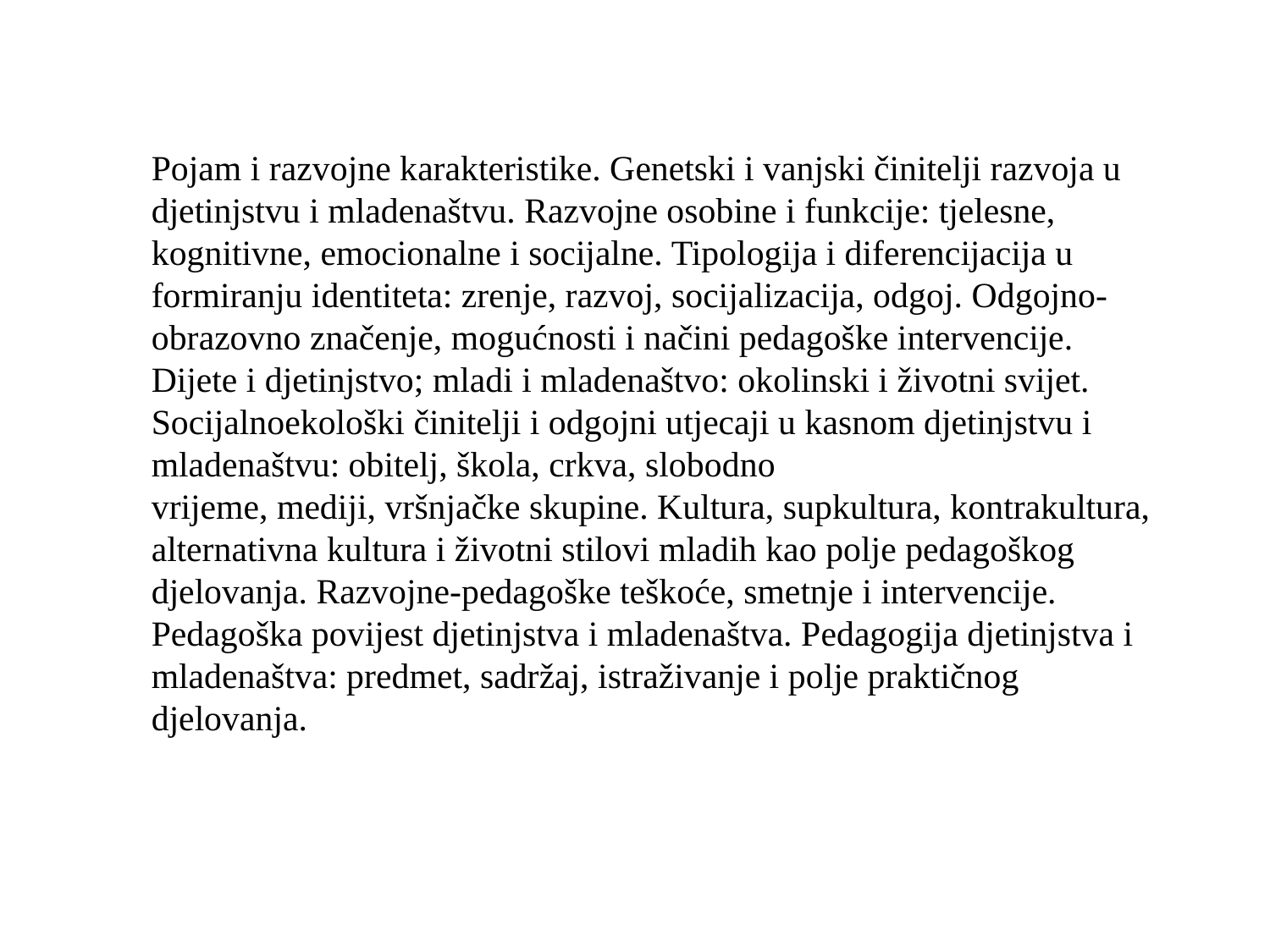

Pojam i razvojne karakteristike. Genetski i vanjski činitelji razvoja u djetinjstvu i mladenaštvu. Razvojne osobine i funkcije: tjelesne, kognitivne, emocionalne i socijalne. Tipologija i diferencijacija u formiranju identiteta: zrenje, razvoj, socijalizacija, odgoj. Odgojno-obrazovno značenje, mogućnosti i načini pedagoške intervencije. Dijete i djetinjstvo; mladi i mladenaštvo: okolinski i životni svijet. Socijalnoekološki činitelji i odgojni utjecaji u kasnom djetinjstvu i mladenaštvu: obitelj, škola, crkva, slobodno
vrijeme, mediji, vršnjačke skupine. Kultura, supkultura, kontrakultura, alternativna kultura i životni stilovi mladih kao polje pedagoškog djelovanja. Razvojne-pedagoške teškoće, smetnje i intervencije.
Pedagoška povijest djetinjstva i mladenaštva. Pedagogija djetinjstva i mladenaštva: predmet, sadržaj, istraživanje i polje praktičnog djelovanja.